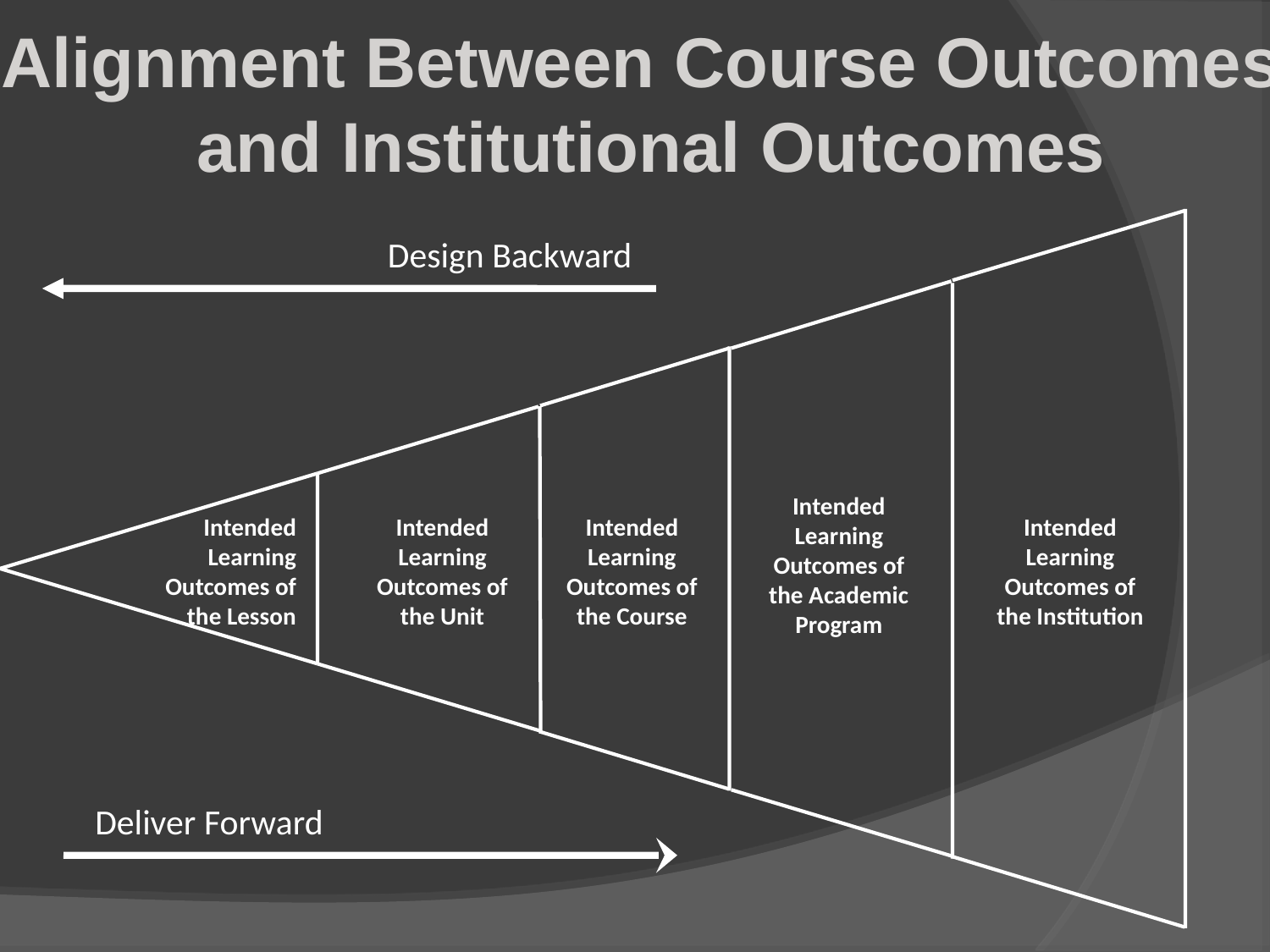

Alignment Between Course Outcomes
 and Institutional Outcomes

Intended
Learning
Outcomes of
the Institution
Design Backward

Intended
Learning
Outcomes of
the Academic
Program

Intended
Learning
Outcomes of
the Course

Intended
Learning
Outcomes of
the Unit

Intended
Learning
Outcomes of
the Lesson
Deliver Forward